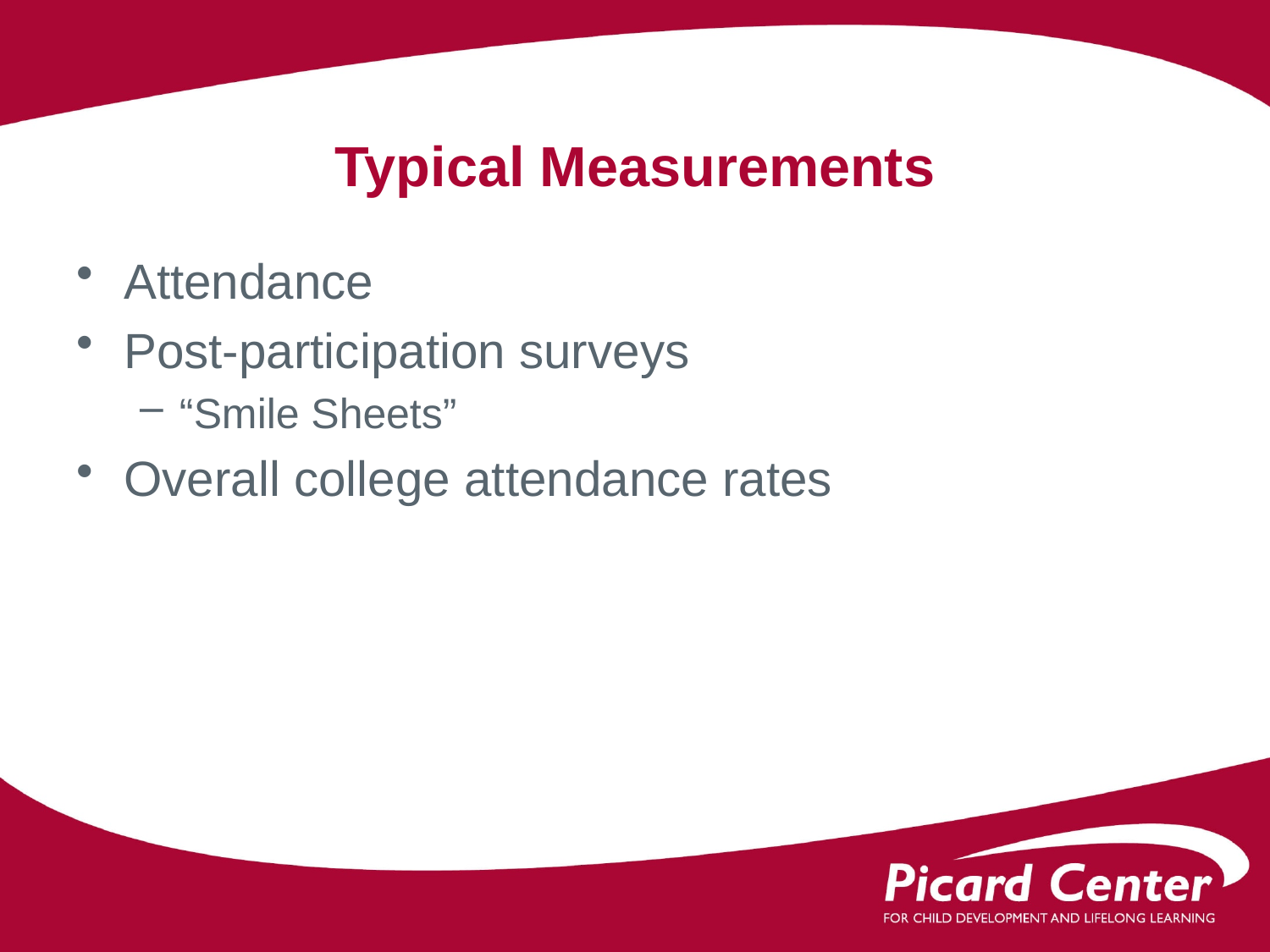

# Typical Measurements
Attendance
Post-participation surveys
“Smile Sheets”
Overall college attendance rates